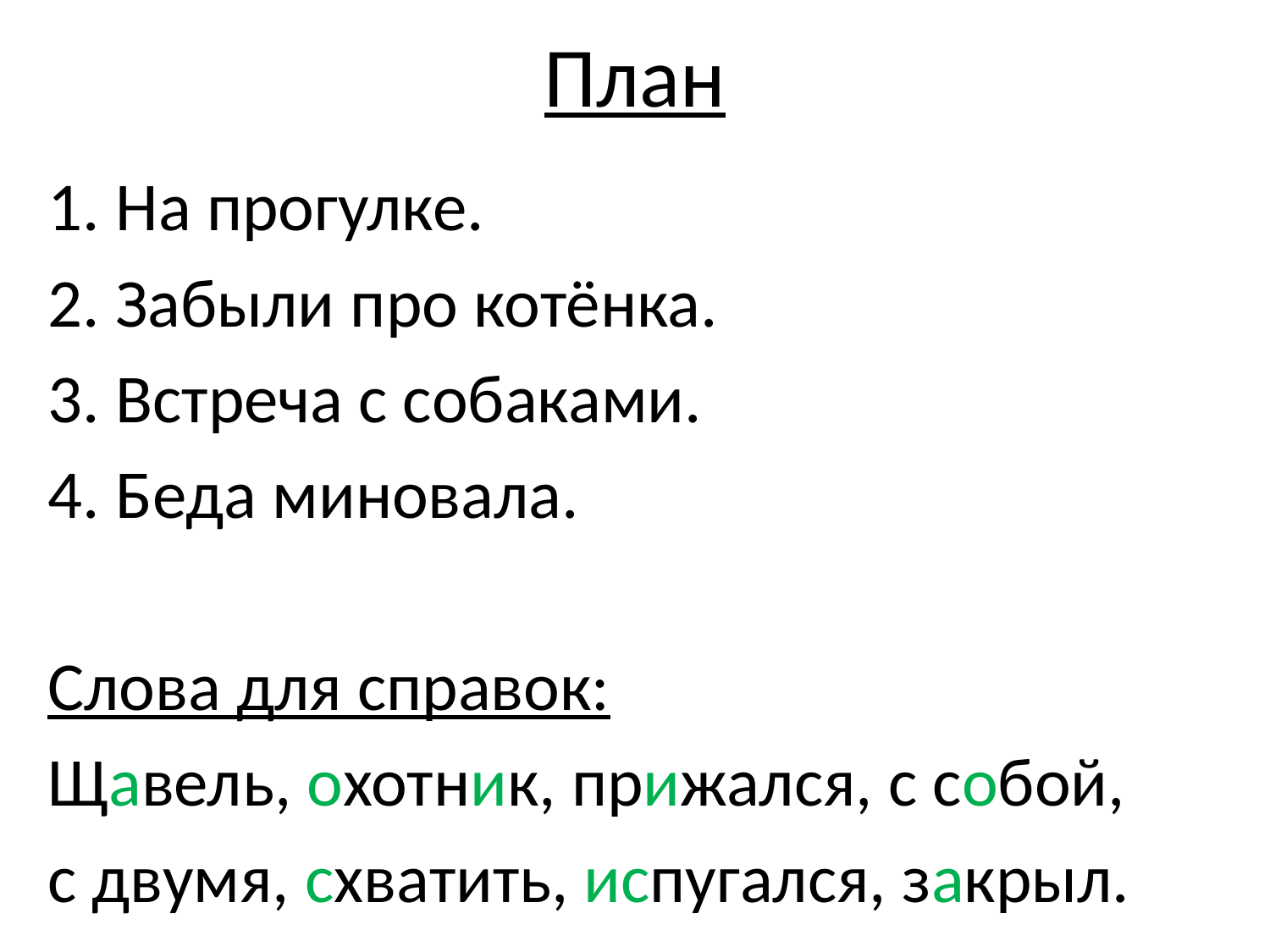

# План
На прогулке.
Забыли про котёнка.
Встреча с собаками.
Беда миновала.

Слова для справок:
Щавель, охотник, прижался, с собой,
с двумя, схватить, испугался, закрыл.